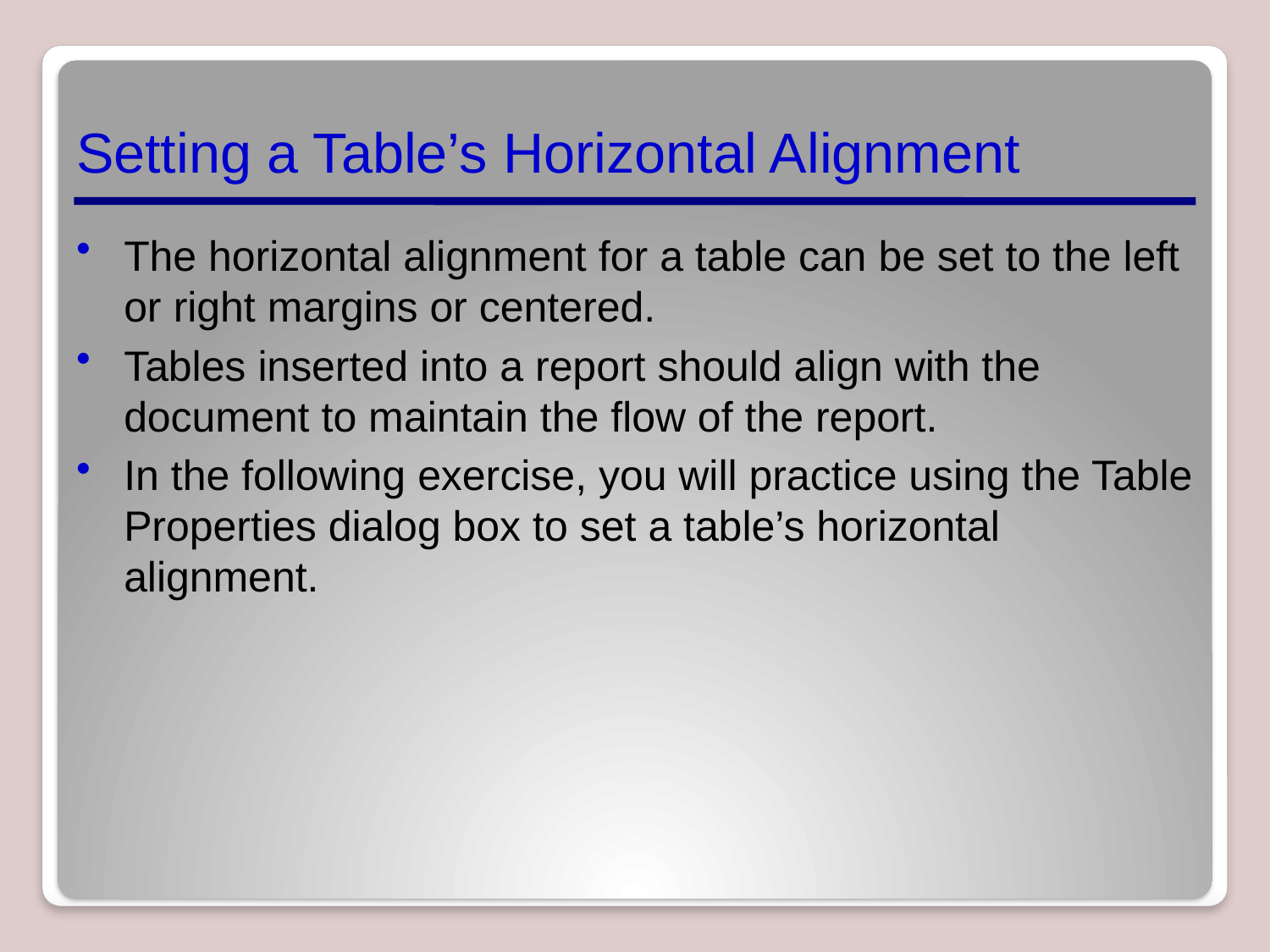

# Setting a Table’s Horizontal Alignment
The horizontal alignment for a table can be set to the left or right margins or centered.
Tables inserted into a report should align with the document to maintain the ﬂow of the report.
In the following exercise, you will practice using the Table Properties dialog box to set a table’s horizontal alignment.